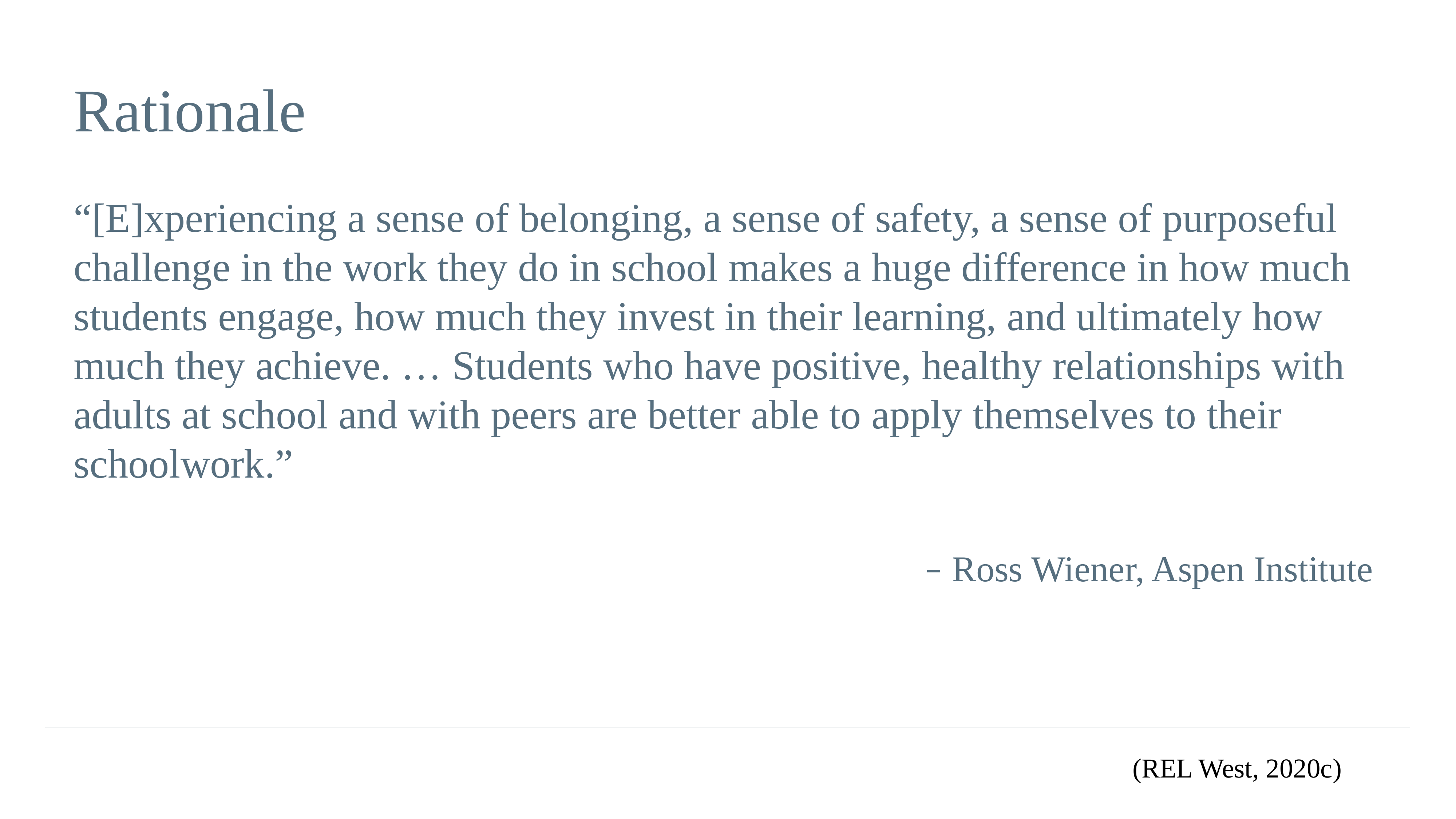

# Rationale
“[E]xperiencing a sense of belonging, a sense of safety, a sense of purposeful challenge in the work they do in school makes a huge difference in how much students engage, how much they invest in their learning, and ultimately how much they achieve. … Students who have positive, healthy relationships with adults at school and with peers are better able to apply themselves to their schoolwork.”
– Ross Wiener, Aspen Institute
(REL West, 2020c)